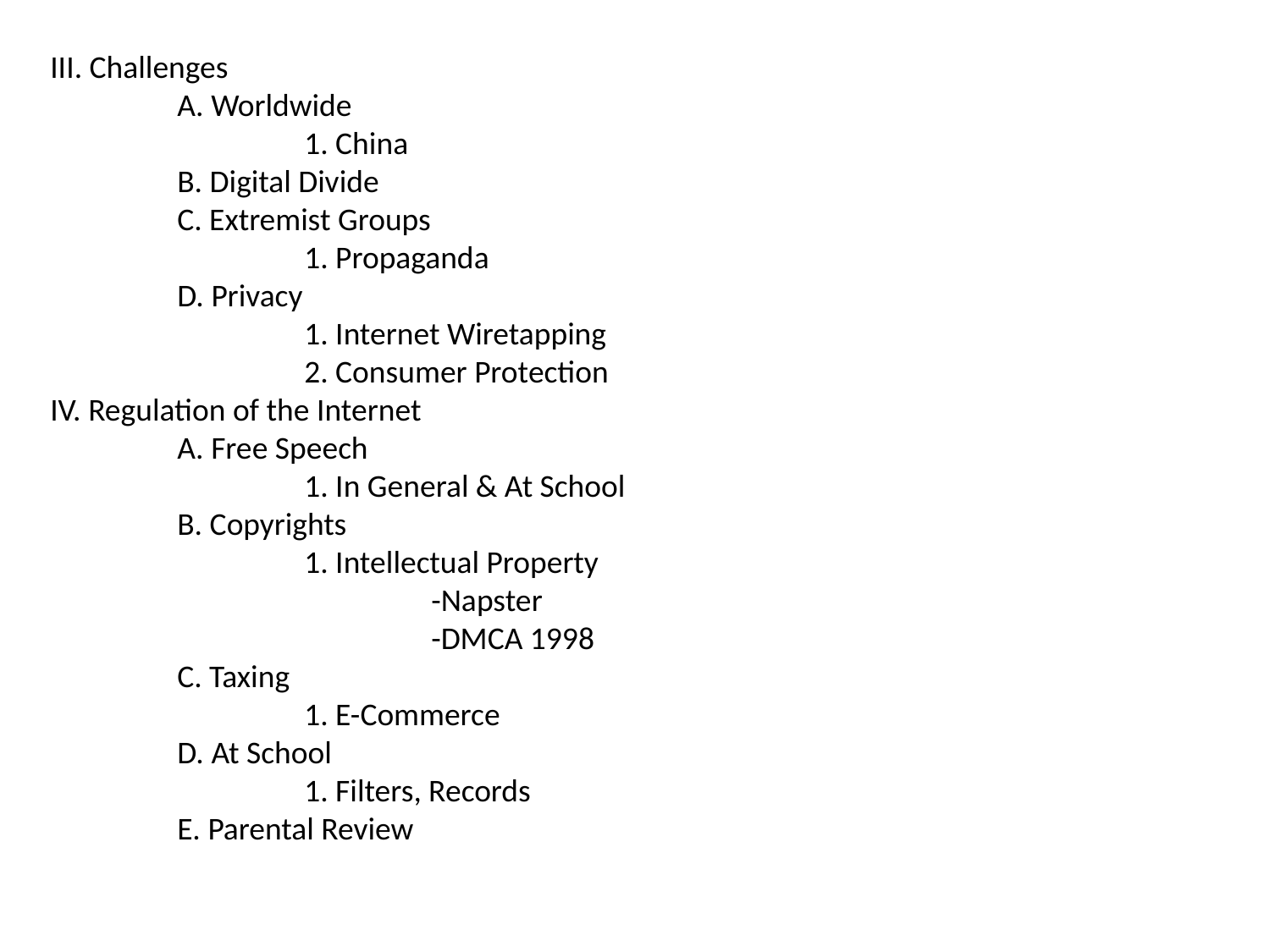

III. Challenges
	A. Worldwide
		1. China
	B. Digital Divide
	C. Extremist Groups
		1. Propaganda
	D. Privacy
		1. Internet Wiretapping
		2. Consumer Protection
IV. Regulation of the Internet
	A. Free Speech
		1. In General & At School
	B. Copyrights
		1. Intellectual Property
			-Napster
			-DMCA 1998
	C. Taxing
		1. E-Commerce
	D. At School
		1. Filters, Records
	E. Parental Review